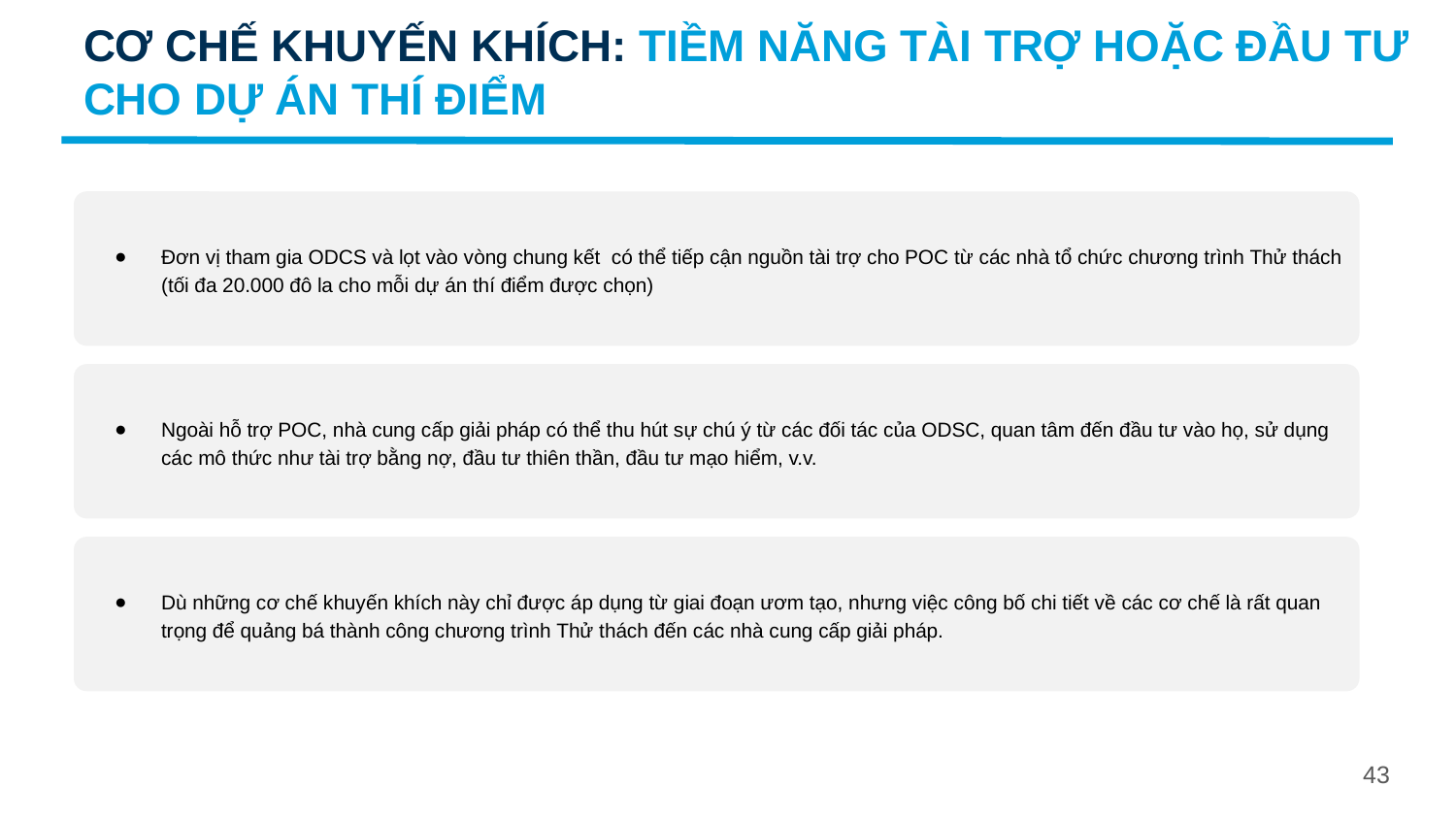

CƠ CHẾ KHUYẾN KHÍCH: TIỀM NĂNG TÀI TRỢ HOẶC ĐẦU TƯ CHO DỰ ÁN THÍ ĐIỂM
Đơn vị tham gia ODCS và lọt vào vòng chung kết  có thể tiếp cận nguồn tài trợ cho POC từ các nhà tổ chức chương trình Thử thách (tối đa 20.000 đô la cho mỗi dự án thí điểm được chọn)
Ngoài hỗ trợ POC, nhà cung cấp giải pháp có thể thu hút sự chú ý từ các đối tác của ODSC, quan tâm đến đầu tư vào họ, sử dụng các mô thức như tài trợ bằng nợ, đầu tư thiên thần, đầu tư mạo hiểm, v.v.
Dù những cơ chế khuyến khích này chỉ được áp dụng từ giai đoạn ươm tạo, nhưng việc công bố chi tiết về các cơ chế là rất quan trọng để quảng bá thành công chương trình Thử thách đến các nhà cung cấp giải pháp.
43